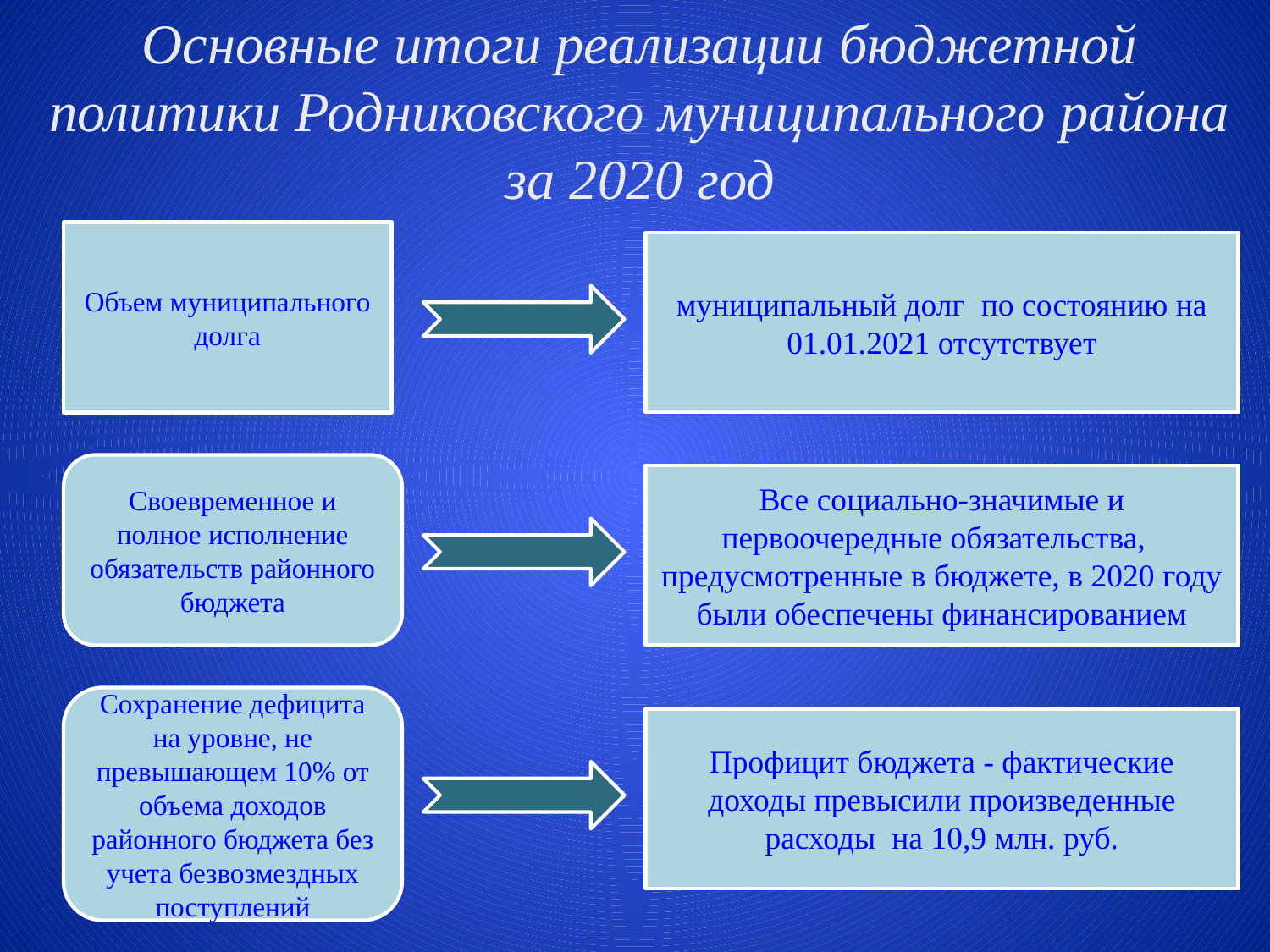

# Основные итоги реализации бюджетной политики Родниковского муниципального района за 2020 год
Объем муниципального долга
муниципальный долг  по состоянию на 01.01.2021 отсутствует

Своевременное и полное исполнение обязательств районного бюджета
Все социально-значимые и первоочередные обязательства,
предусмотренные в бюджете, в 2020 году были обеспечены финансированием

Сохранение дефицита на уровне, не превышающем 10% от объема доходов районного бюджета без учета безвозмездных поступлений
Профицит бюджета - фактические доходы превысили произведенные расходы  на 10,9 млн. руб.